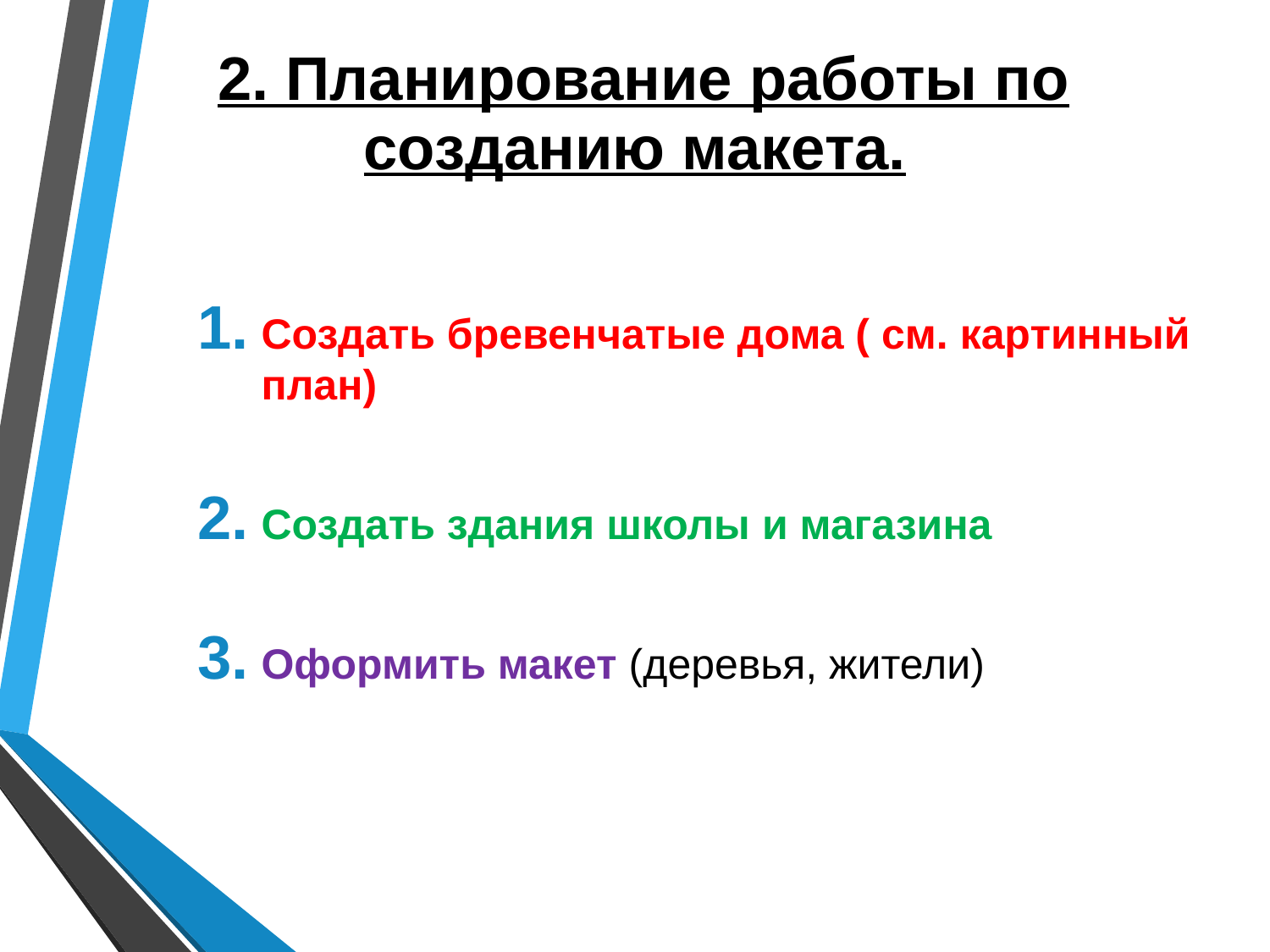

# 2. Планирование работы по созданию макета.
Создать бревенчатые дома ( см. картинный план)

Создать здания школы и магазина

Оформить макет (деревья, жители)